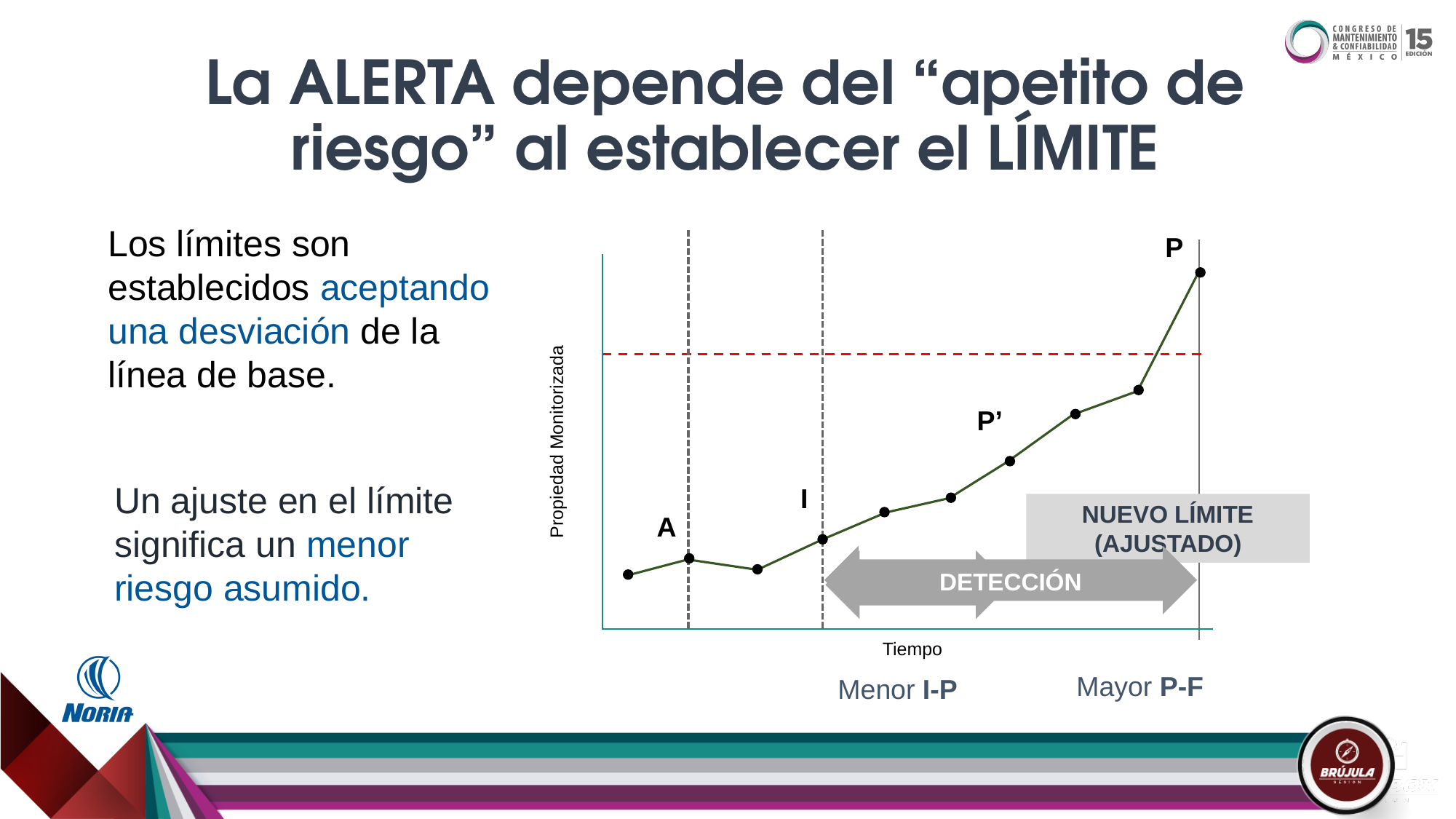

# La ALERTA depende del “apetito de riesgo” al establecer el LÍMITE
Los límites son establecidos aceptando una desviación de la línea de base.
Propiedad Monitorizada
P

P’

Un ajuste en el límite significa un menor riesgo asumido.
I

NUEVO LÍMITE (AJUSTADO)

A

DETECCIÓN
DETECCIÓN

Tiempo
Mayor P-F
Menor I-P